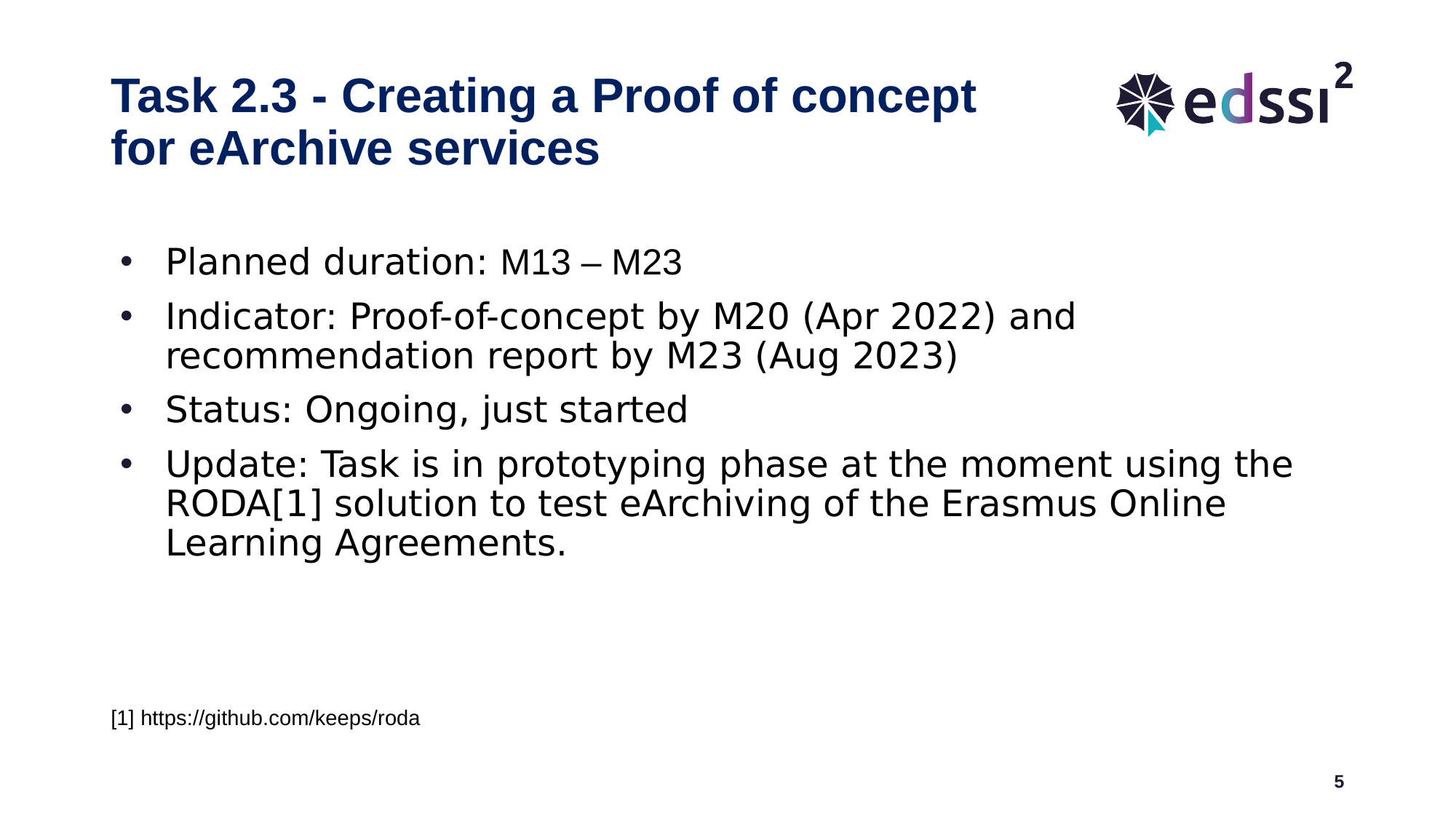

# Task 2.3 - Creating a Proof of concept for eArchive services
Planned duration: M13 – M23
Indicator: Proof-of-concept by M20 (Apr 2022) and recommendation report by M23 (Aug 2023)
Status: Ongoing, just started
Update: Task is in prototyping phase at the moment using the RODA[1] solution to test eArchiving of the Erasmus Online Learning Agreements.
[1] https://github.com/keeps/roda
5